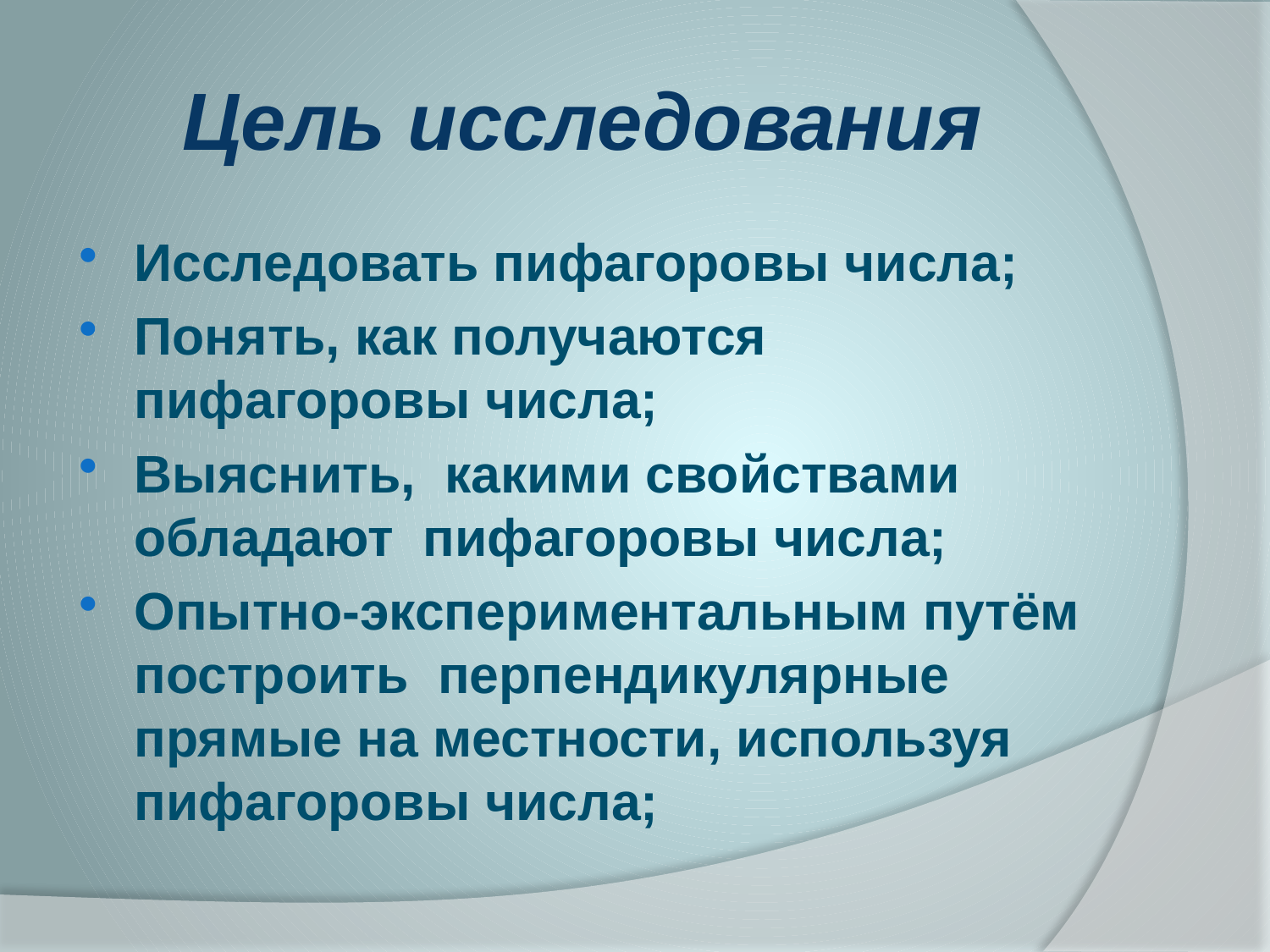

# Цель исследования
Исследовать пифагоровы числа;
Понять, как получаются  пифагоровы числа;
Выяснить,  какими свойствами обладают  пифагоровы числа;
Опытно-экспериментальным путём построить  перпендикулярные прямые на местности, используя пифагоровы числа;